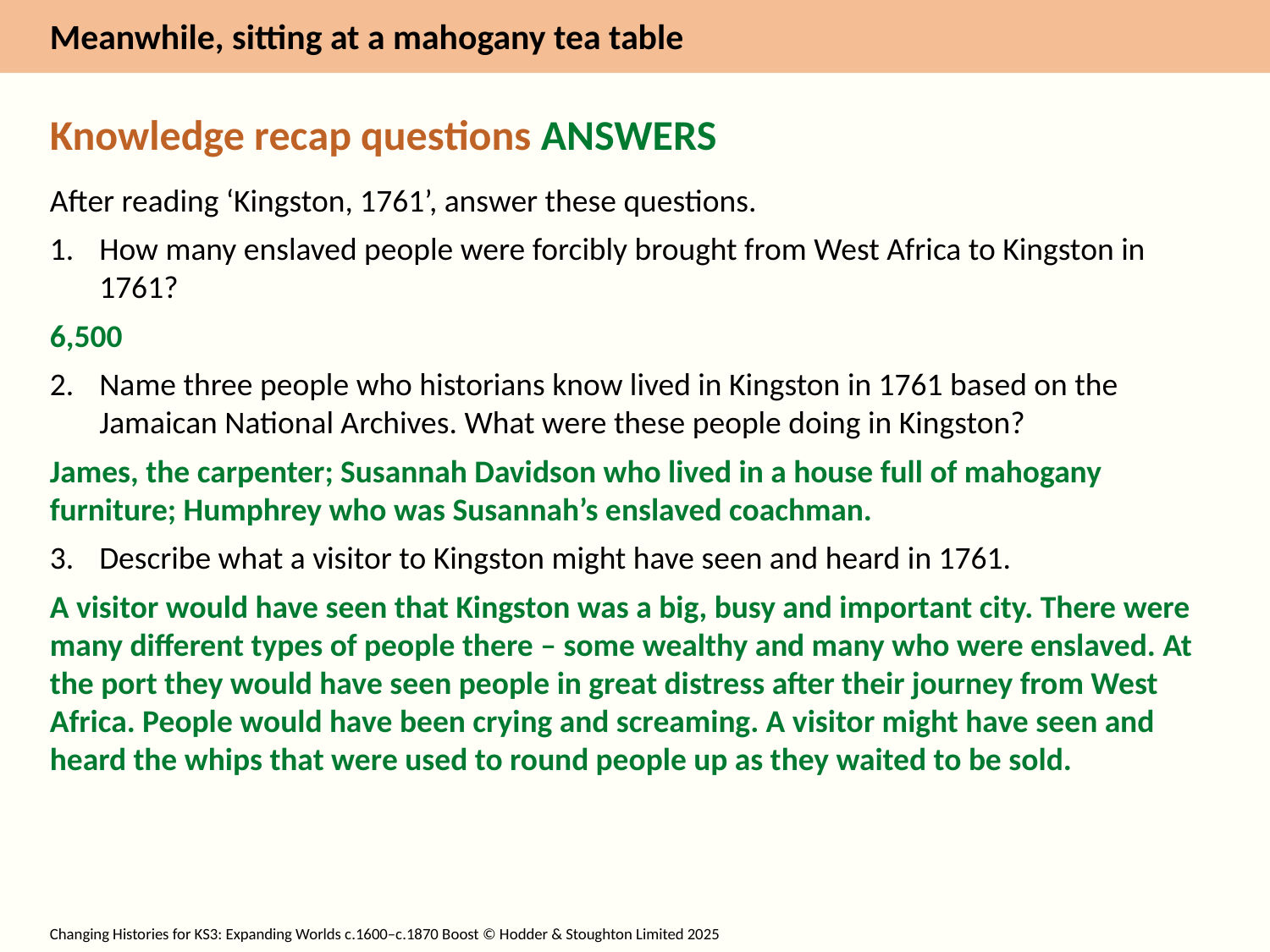

Knowledge recap questions ANSWERS
After reading ‘Kingston, 1761’, answer these questions.
1.	How many enslaved people were forcibly brought from West Africa to Kingston in 1761?
6,500
Name three people who historians know lived in Kingston in 1761 based on the Jamaican National Archives. What were these people doing in Kingston?
James, the carpenter; Susannah Davidson who lived in a house full of mahogany furniture; Humphrey who was Susannah’s enslaved coachman.
Describe what a visitor to Kingston might have seen and heard in 1761.
A visitor would have seen that Kingston was a big, busy and important city. There were many different types of people there – some wealthy and many who were enslaved. At the port they would have seen people in great distress after their journey from West Africa. People would have been crying and screaming. A visitor might have seen and heard the whips that were used to round people up as they waited to be sold.